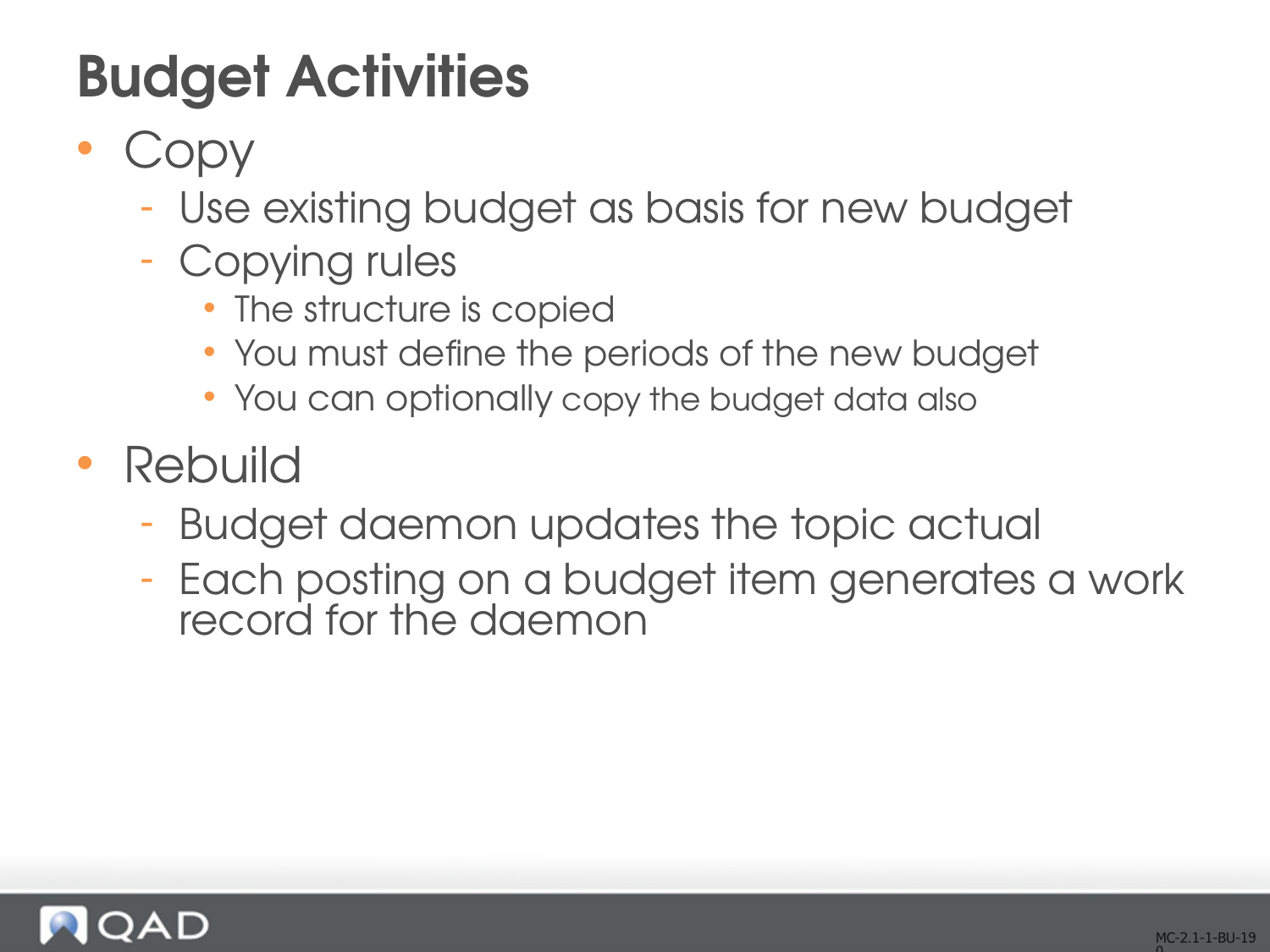

# Budget Activities
Copy
Use existing budget as basis for new budget
Copying rules
The structure is copied
You must define the periods of the new budget
You can optionally copy the budget data also
Rebuild
Budget daemon updates the topic actual
Each posting on a budget item generates a work record for the daemon
MC-2.1-1-BU-190